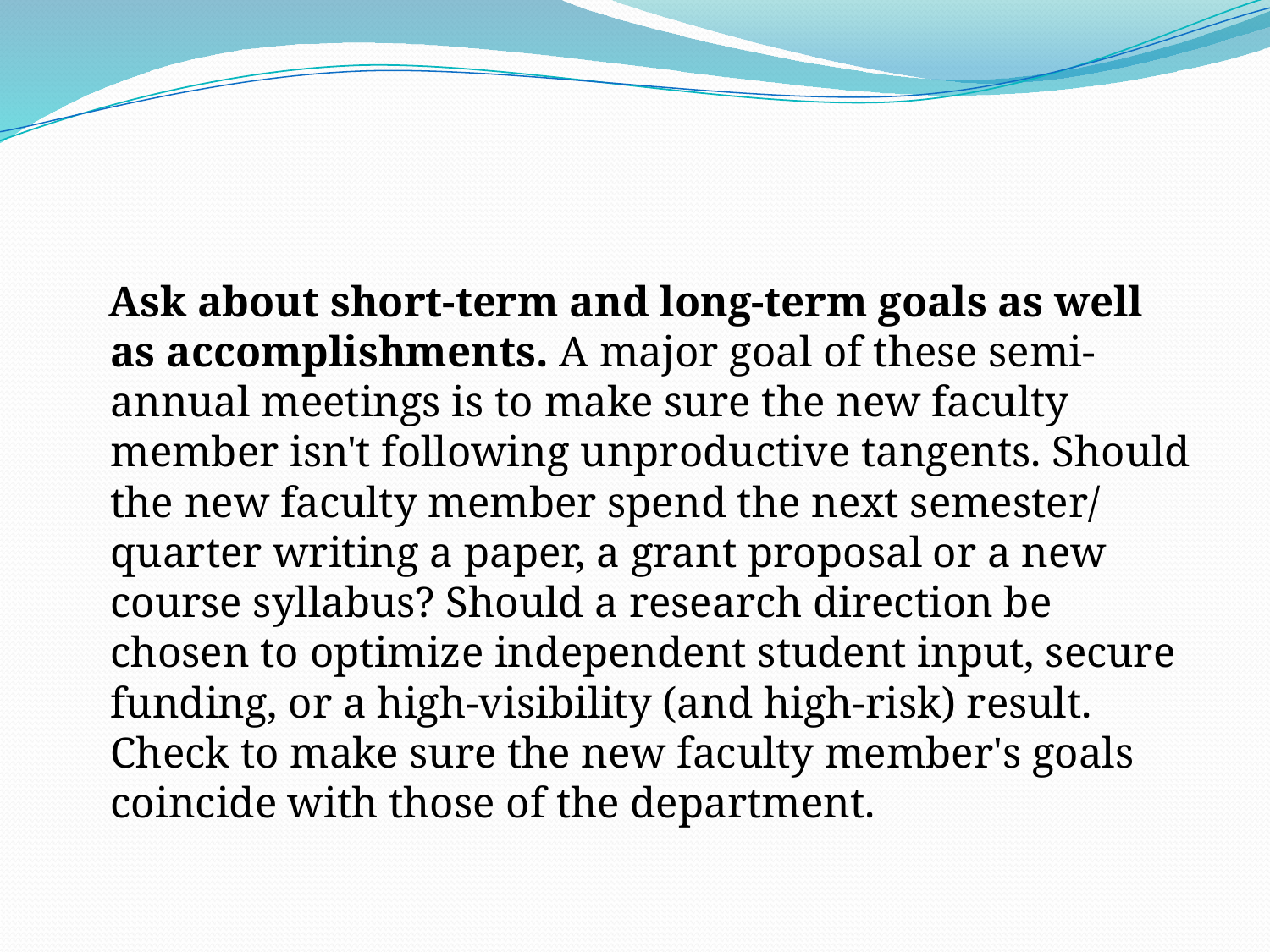

#
   Ask about short-term and long-term goals as well as accomplishments. A major goal of these semi-annual meetings is to make sure the new faculty member isn't following unproductive tangents. Should the new faculty member spend the next semester/ quarter writing a paper, a grant proposal or a new course syllabus? Should a research direction be chosen to optimize independent student input, secure funding, or a high-visibility (and high-risk) result. Check to make sure the new faculty member's goals coincide with those of the department.